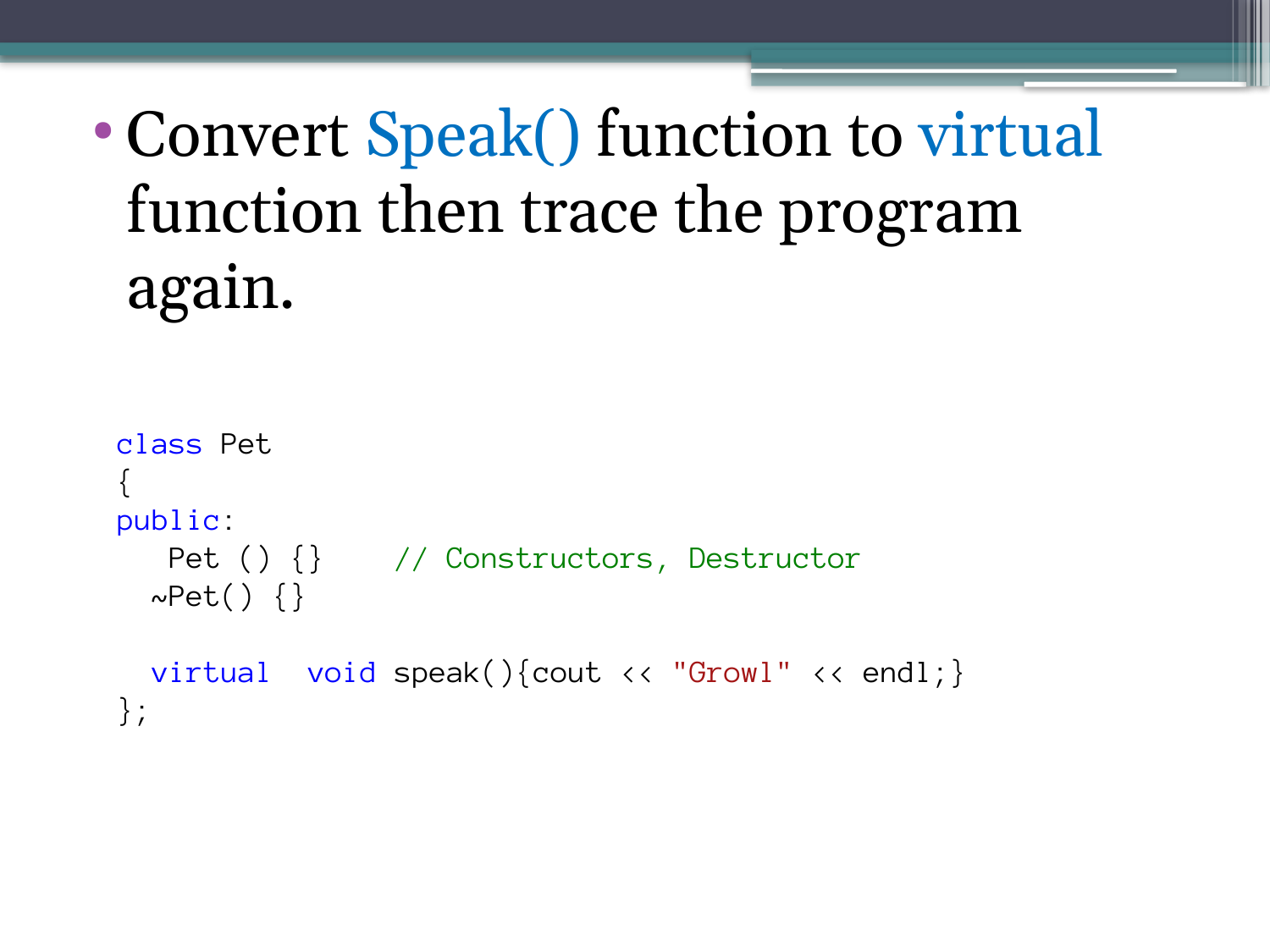

Convert Speak() function to virtual function then trace the program again.

class Pet
{
public:
   Pet () {}    // Constructors, Destructor
  ~Pet() {}

  virtual  void speak(){cout << "Growl" << endl;}
};